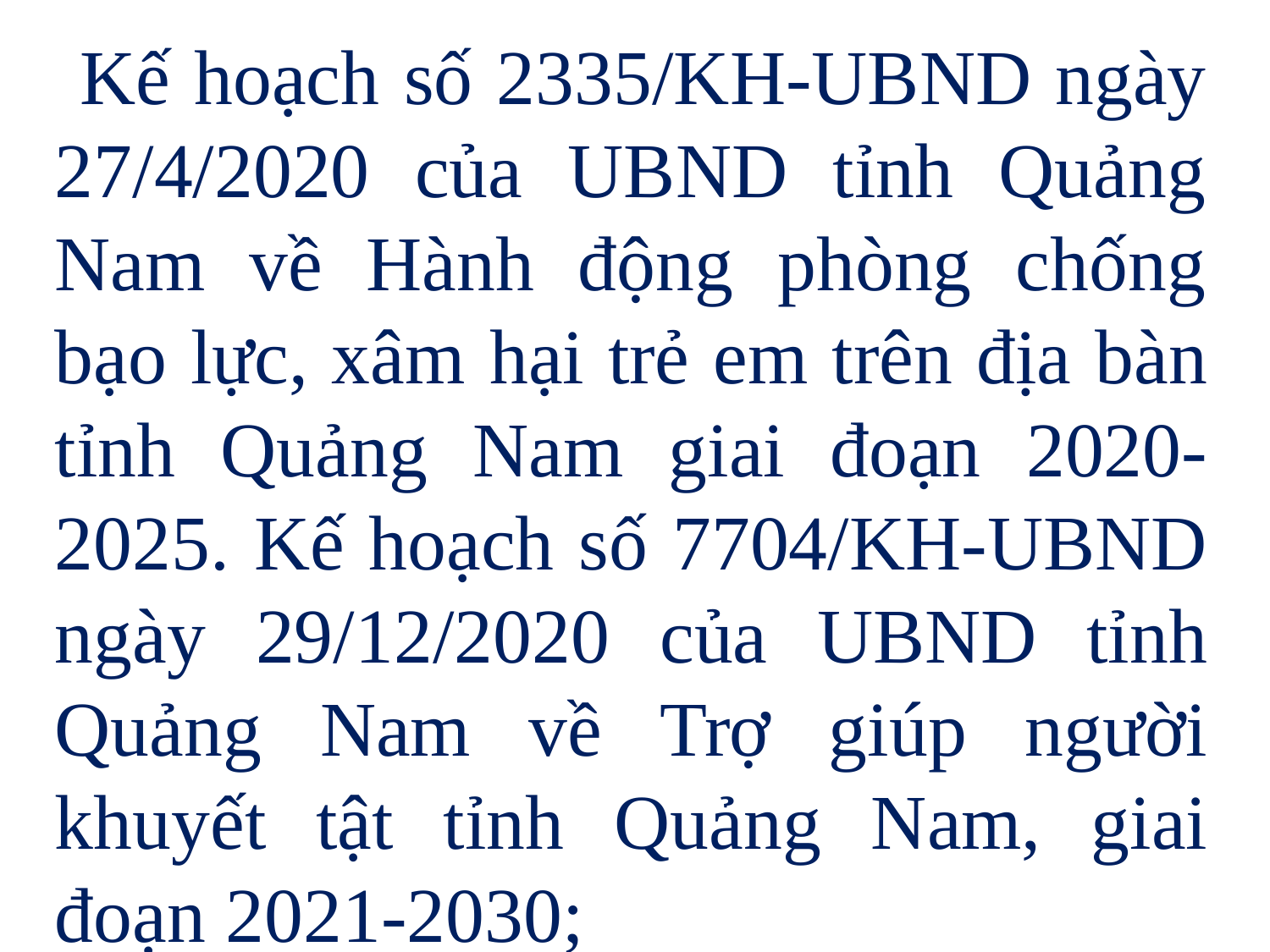

Kế hoạch số 2335/KH-UBND ngày 27/4/2020 của UBND tỉnh Quảng Nam về Hành động phòng chống bạo lực, xâm hại trẻ em trên địa bàn tỉnh Quảng Nam giai đoạn 2020-2025. Kế hoạch số 7704/KH-UBND ngày 29/12/2020 của UBND tỉnh Quảng Nam về Trợ giúp người khuyết tật tỉnh Quảng Nam, giai đoạn 2021-2030;